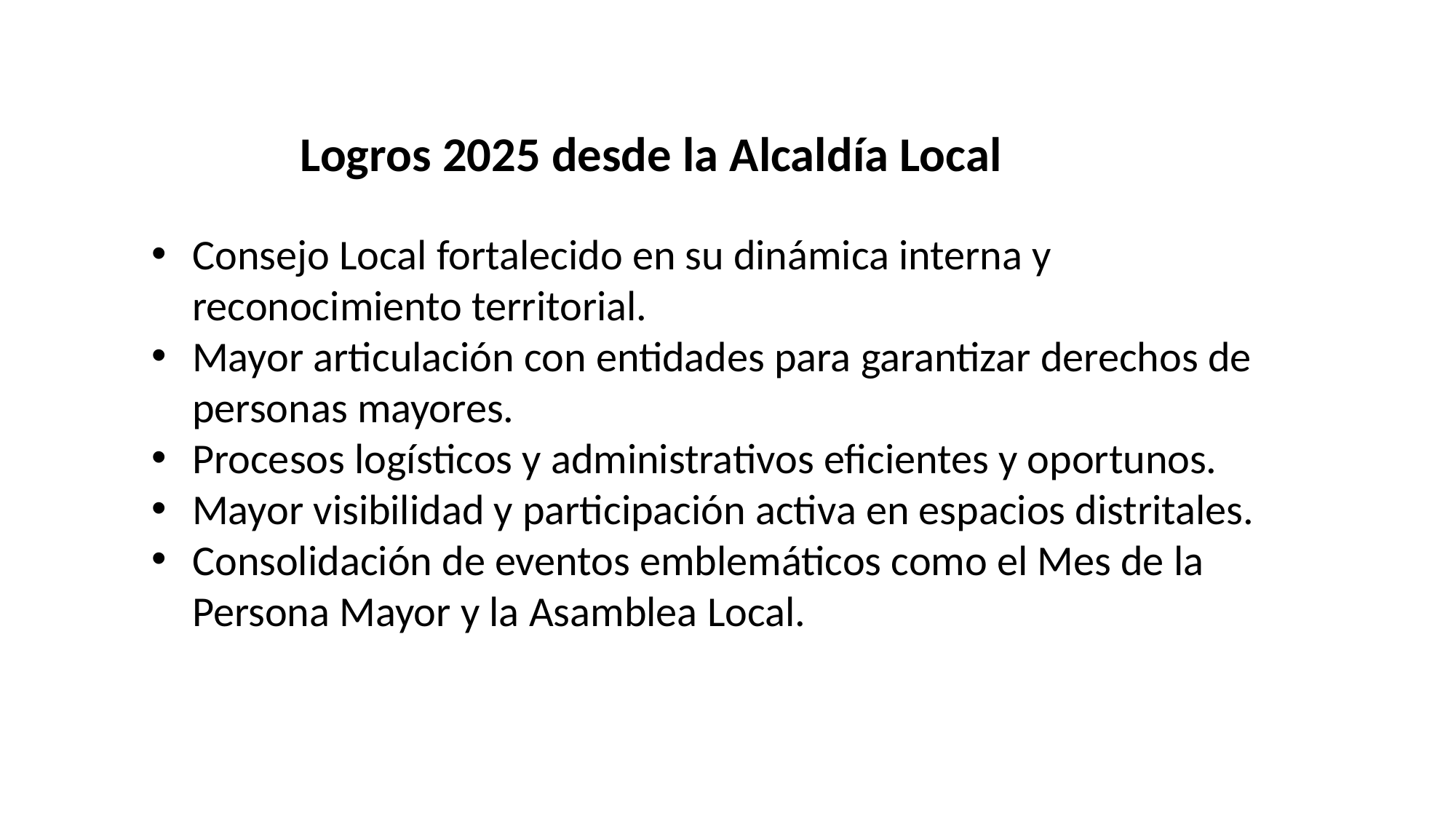

Logros 2025 desde la Alcaldía Local
Consejo Local fortalecido en su dinámica interna y reconocimiento territorial.
Mayor articulación con entidades para garantizar derechos de personas mayores.
Procesos logísticos y administrativos eficientes y oportunos.
Mayor visibilidad y participación activa en espacios distritales.
Consolidación de eventos emblemáticos como el Mes de la Persona Mayor y la Asamblea Local.